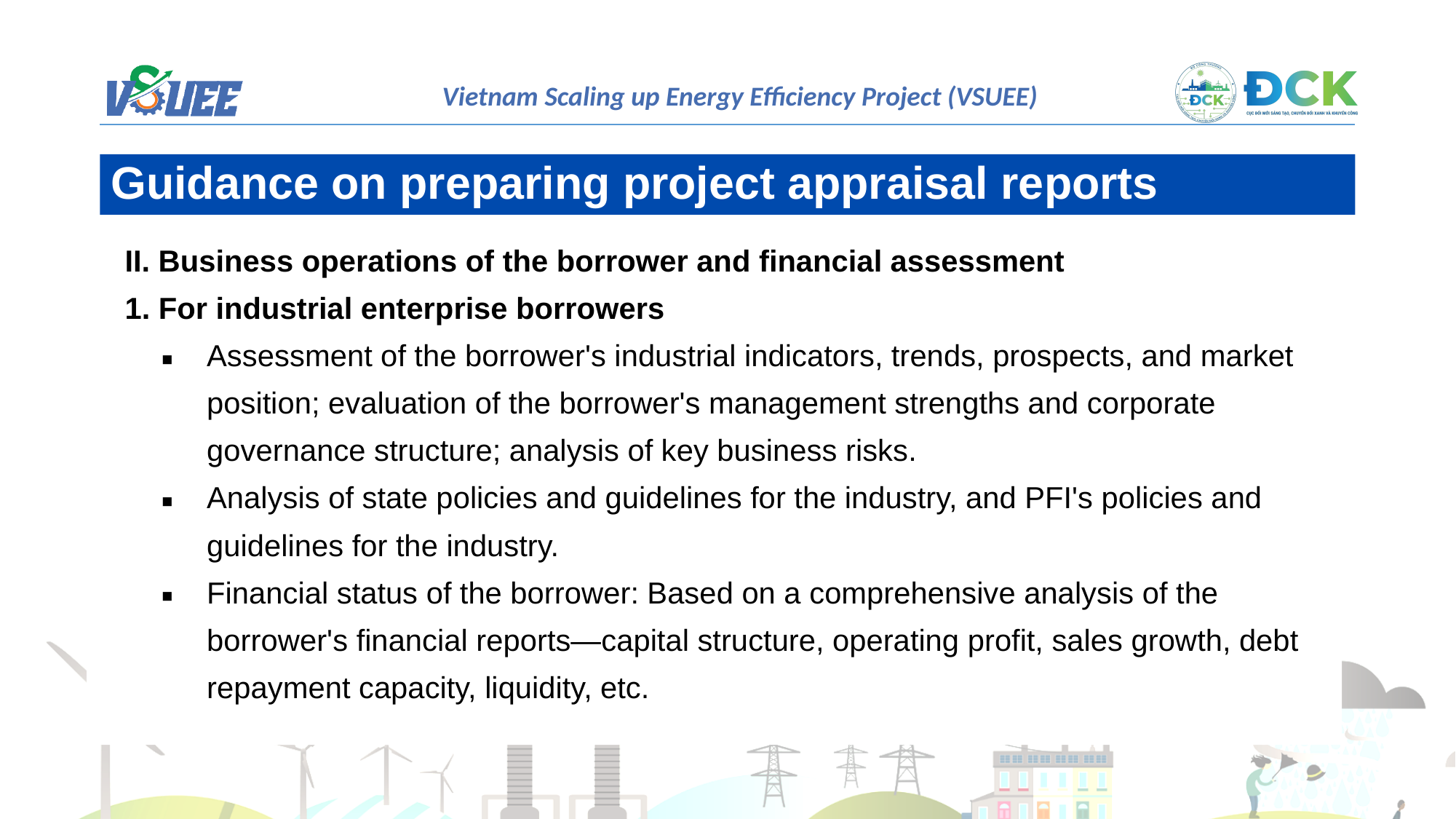

Guidance on preparing project appraisal reports
II. Business operations of the borrower and financial assessment
1. For industrial enterprise borrowers
Assessment of the borrower's industrial indicators, trends, prospects, and market position; evaluation of the borrower's management strengths and corporate governance structure; analysis of key business risks.
Analysis of state policies and guidelines for the industry, and PFI's policies and guidelines for the industry.
Financial status of the borrower: Based on a comprehensive analysis of the borrower's financial reports—capital structure, operating profit, sales growth, debt repayment capacity, liquidity, etc.